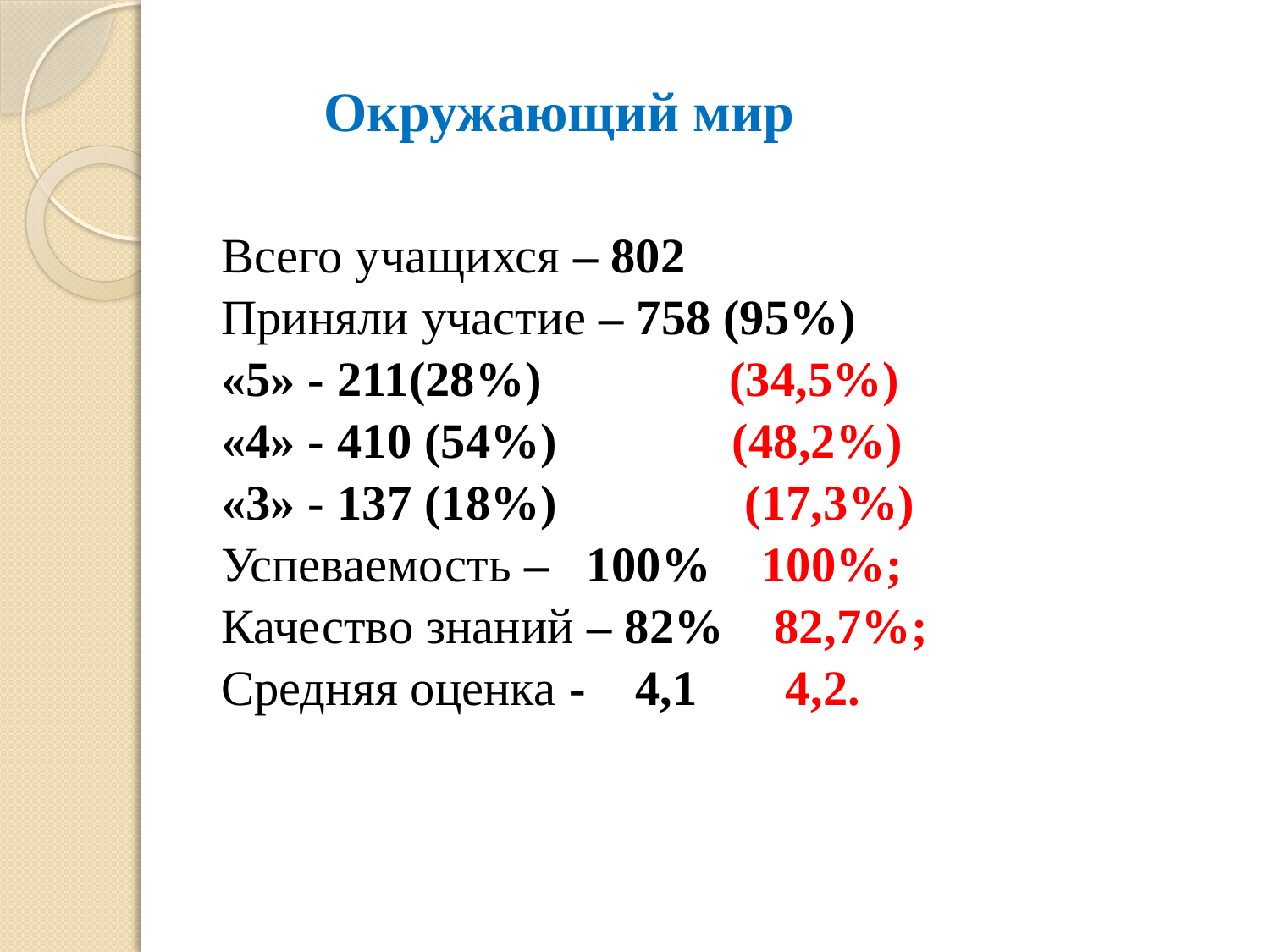

#
Окружающий мир

Всего учащихся – 802
Приняли участие – 758 (95%)
«5» - 211(28%)               (34,5%)
«4» - 410 (54%)              (48,2%)
«3» - 137 (18%)               (17,3%)
Успеваемость –   100%    100%;
Качество знаний – 82%    82,7%;
Средняя оценка -    4,1       4,2.